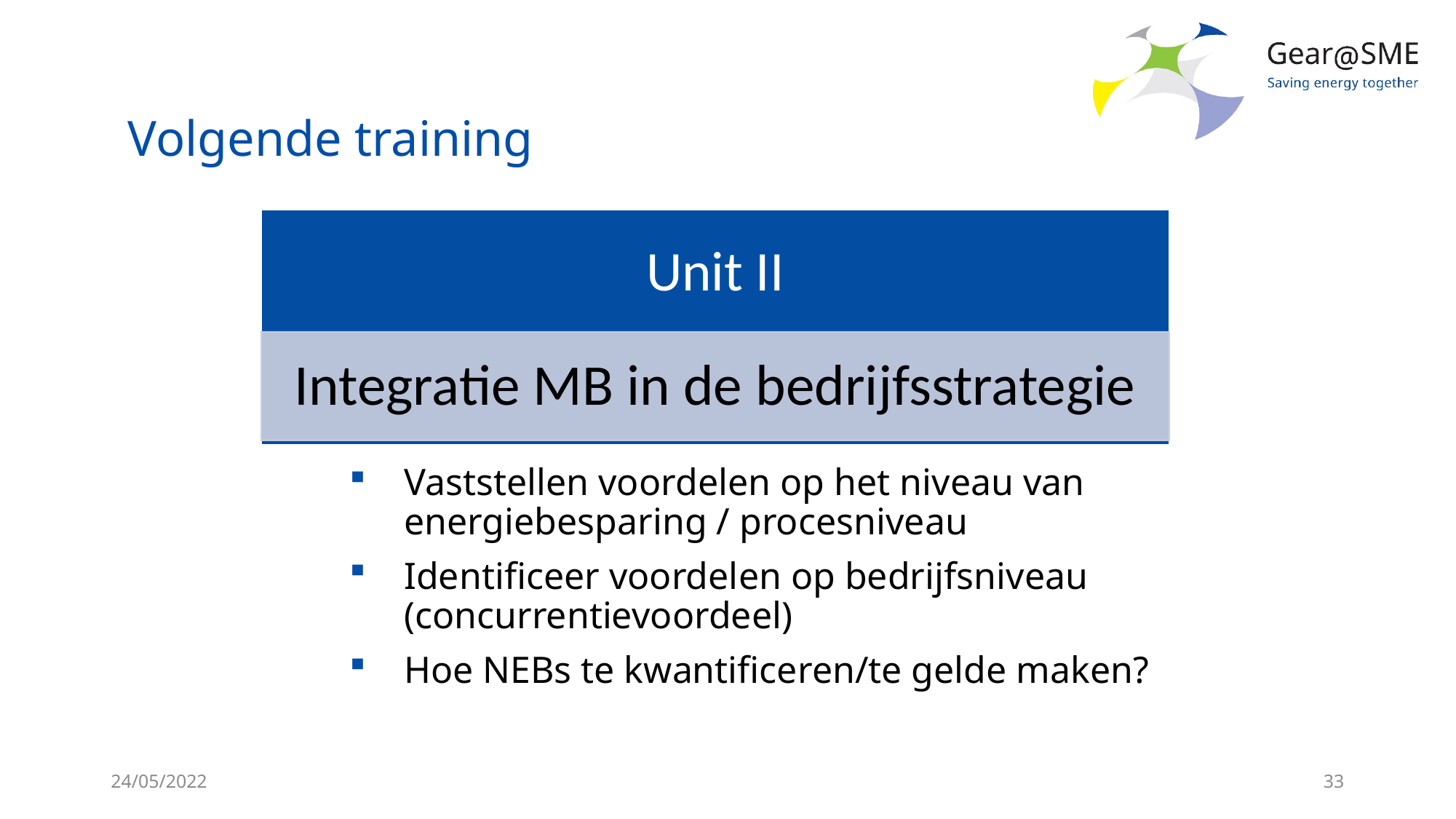

# Volgende training
Unit II
Integratie MB in de bedrijfsstrategie
Vaststellen voordelen op het niveau van energiebesparing / procesniveau
Identificeer voordelen op bedrijfsniveau (concurrentievoordeel)
Hoe NEBs te kwantificeren/te gelde maken?

24/05/2022
33